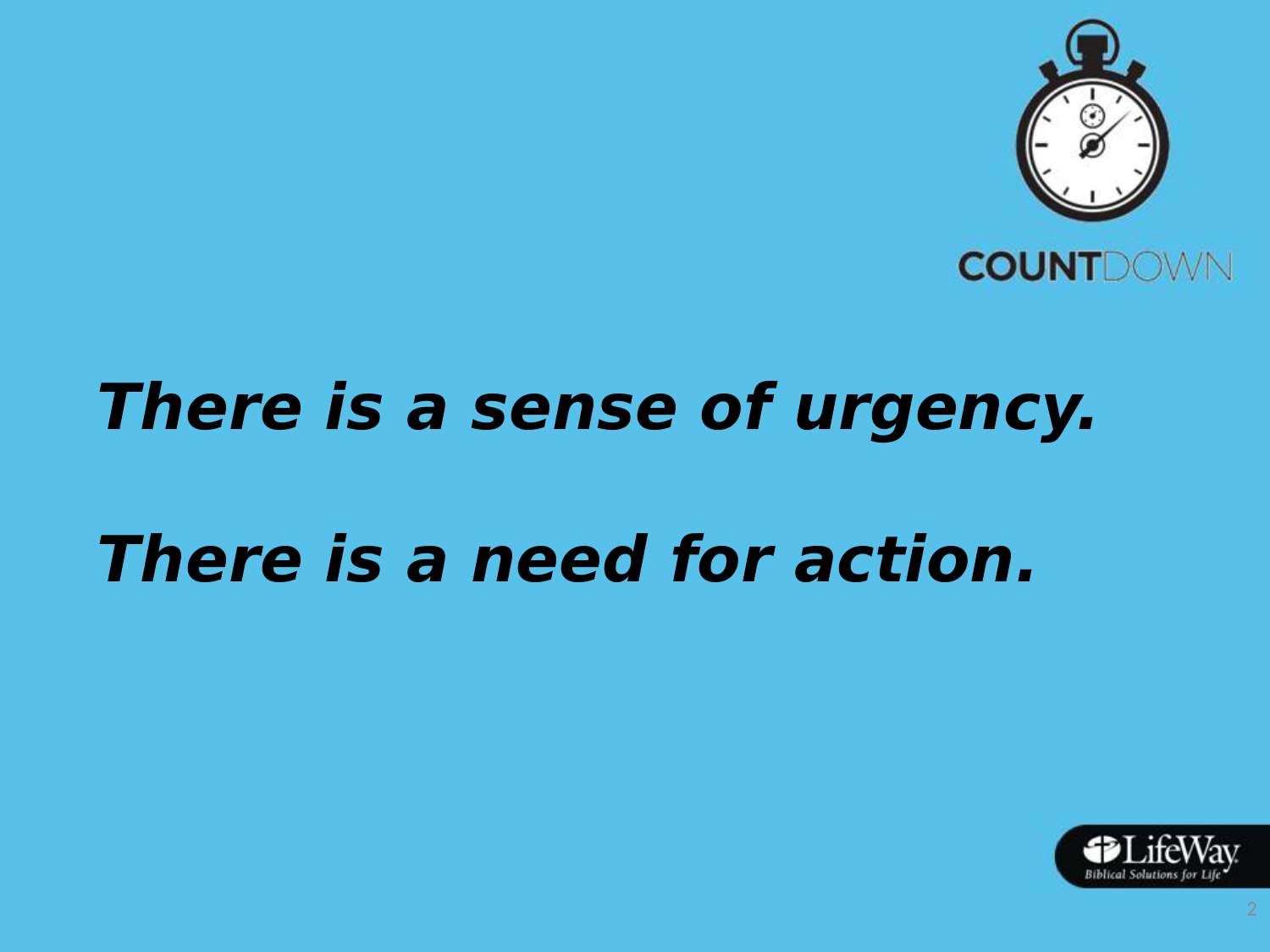

There is a sense of urgency.

There is a need for action.
2